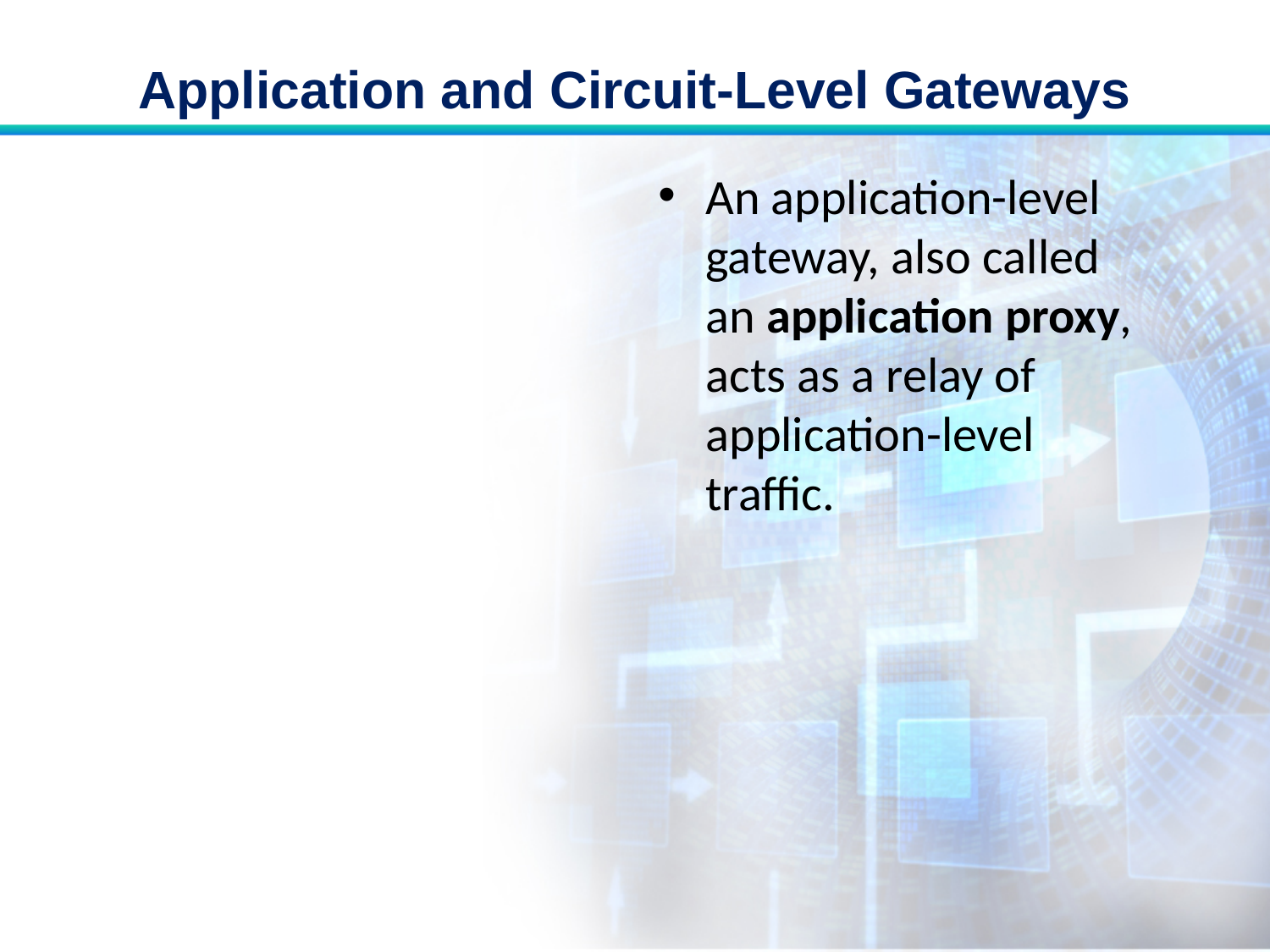

# Application and Circuit-Level Gateways
An application-level gateway, also called an application proxy, acts as a relay of application-level traffic.